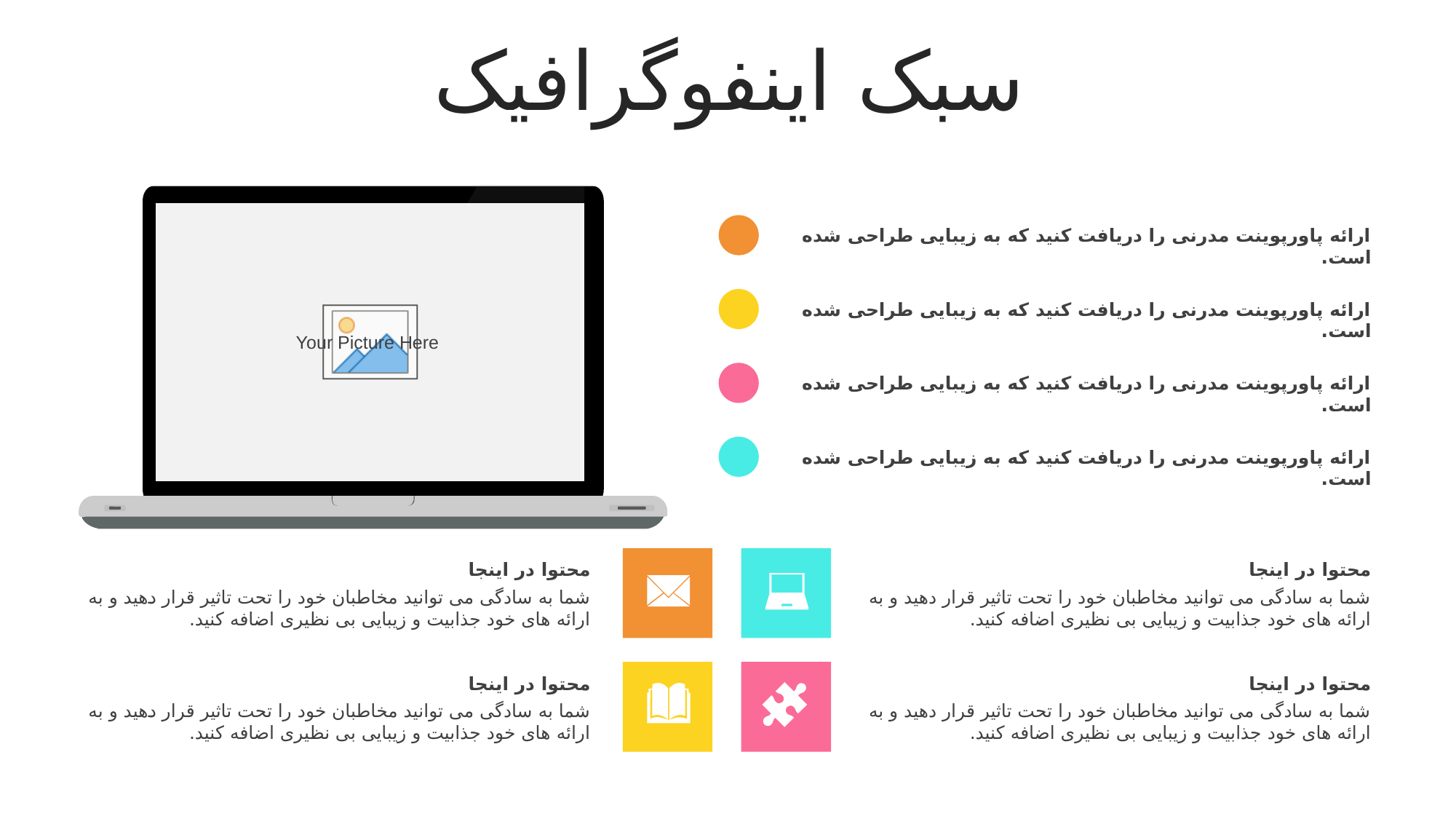

سبک اینفوگرافیک

ارائه پاورپوینت مدرنی را دریافت کنید که به زیبایی طراحی شده است.

ارائه پاورپوینت مدرنی را دریافت کنید که به زیبایی طراحی شده است.

ارائه پاورپوینت مدرنی را دریافت کنید که به زیبایی طراحی شده است.

ارائه پاورپوینت مدرنی را دریافت کنید که به زیبایی طراحی شده است.

محتوا در اینجا
شما به سادگی می توانید مخاطبان خود را تحت تاثیر قرار دهید و به ارائه های خود جذابیت و زیبایی بی نظیری اضافه کنید.
محتوا در اینجا
شما به سادگی می توانید مخاطبان خود را تحت تاثیر قرار دهید و به ارائه های خود جذابیت و زیبایی بی نظیری اضافه کنید.

محتوا در اینجا
شما به سادگی می توانید مخاطبان خود را تحت تاثیر قرار دهید و به ارائه های خود جذابیت و زیبایی بی نظیری اضافه کنید.
محتوا در اینجا
شما به سادگی می توانید مخاطبان خود را تحت تاثیر قرار دهید و به ارائه های خود جذابیت و زیبایی بی نظیری اضافه کنید.